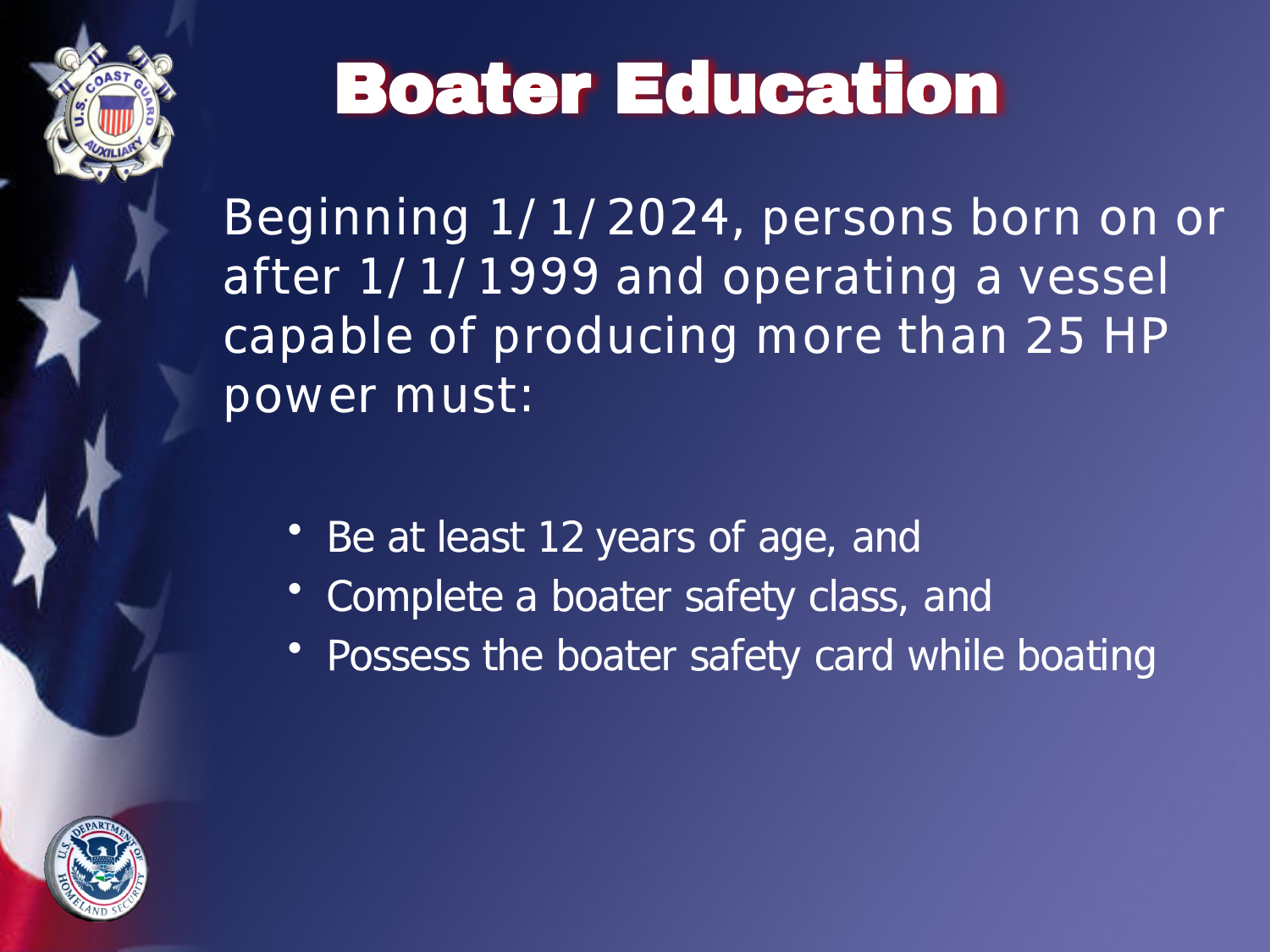

# Boater Education
Beginning 1/1/2024, persons born on or after 1/1/1999 and operating a vessel capable of producing more than 25 HP power must:

Be at least 12 years of age, and
Complete a boater safety class, and
Possess the boater safety card while boating